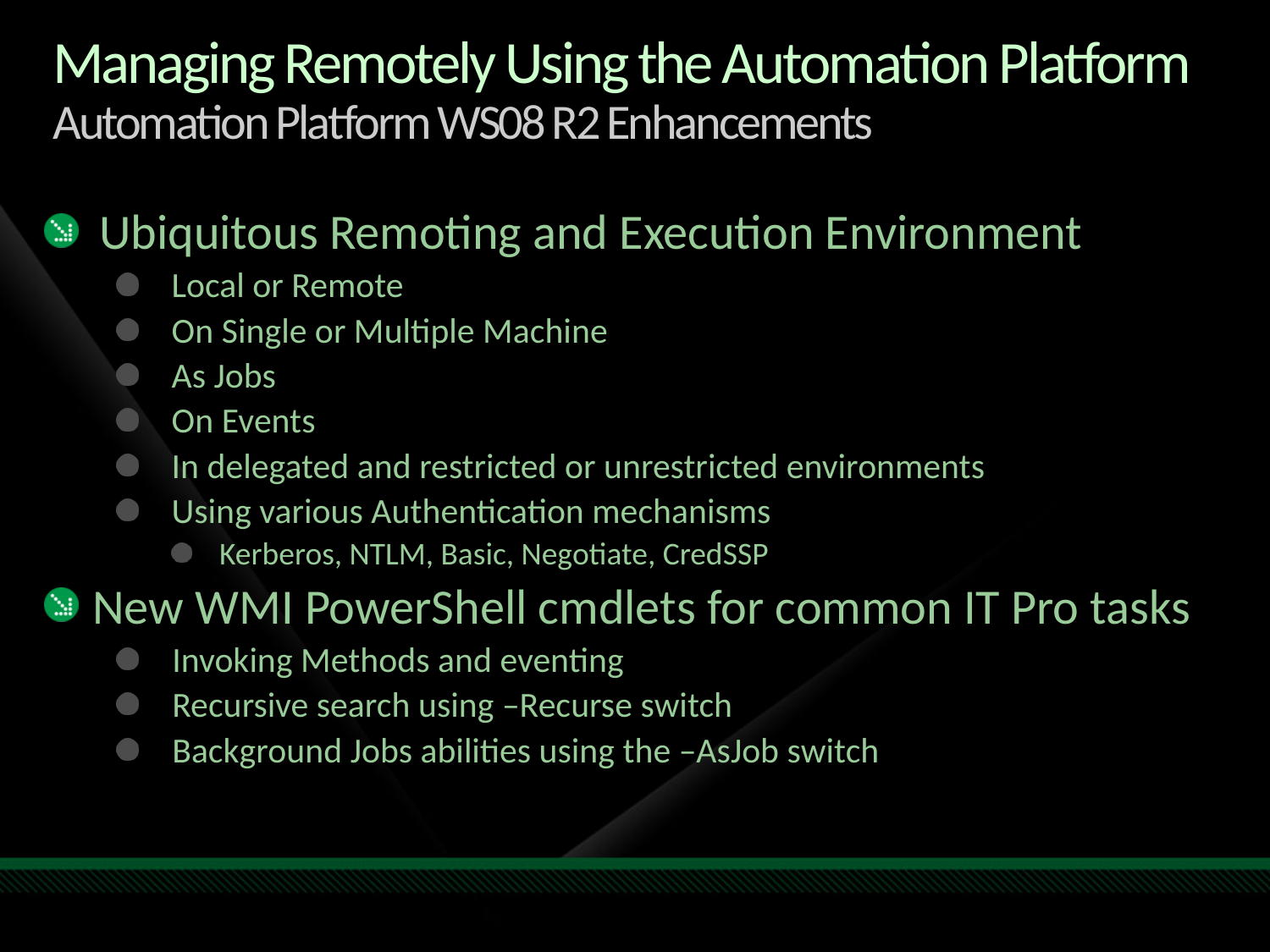

# Managing Remotely Using the Automation Platform Automation Platform WS08 R2 Enhancements
Ubiquitous Remoting and Execution Environment
Local or Remote
On Single or Multiple Machine
As Jobs
On Events
In delegated and restricted or unrestricted environments
Using various Authentication mechanisms
Kerberos, NTLM, Basic, Negotiate, CredSSP
New WMI PowerShell cmdlets for common IT Pro tasks
Invoking Methods and eventing
Recursive search using –Recurse switch
Background Jobs abilities using the –AsJob switch